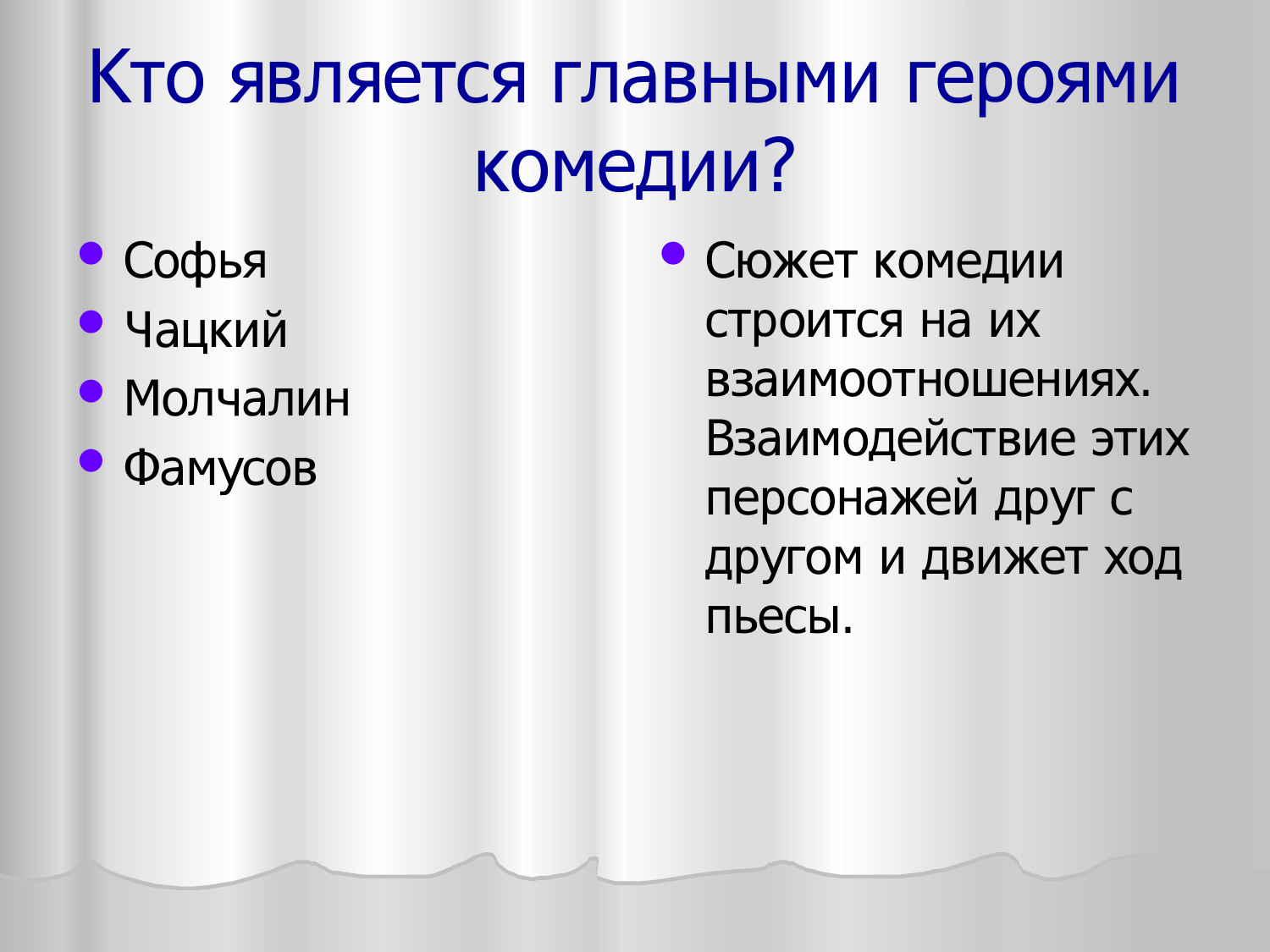

# Кто является главными героями комедии?
Софья
Чацкий
Молчалин
Фамусов
Сюжет комедии строится на их взаимоотношениях. Взаимодействие этих персонажей друг с другом и движет ход пьесы.